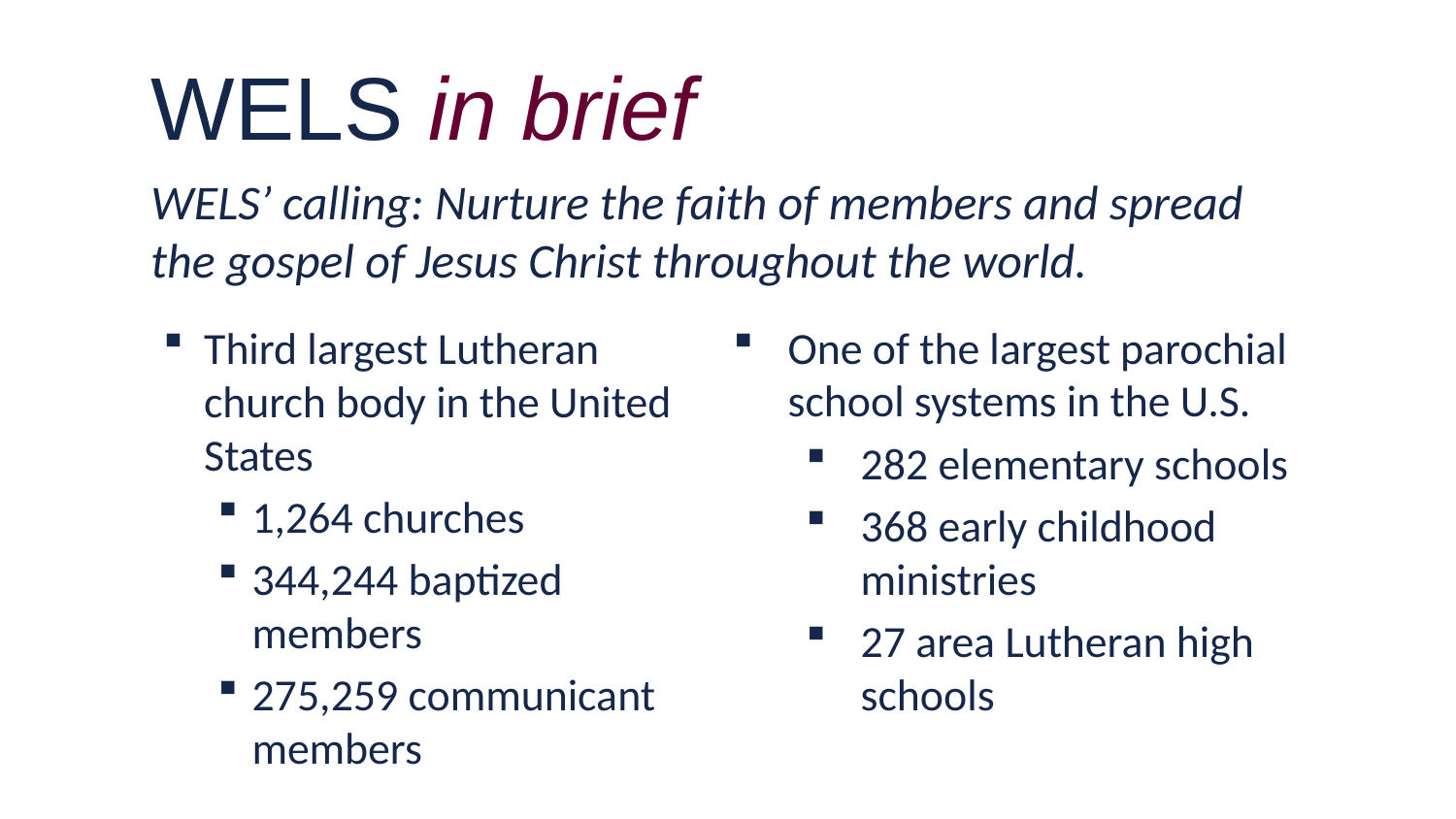

# WELS in brief
WELS’ calling: Nurture the faith of members and spread the gospel of Jesus Christ throughout the world.
Third largest Lutheran church body in the United States
1,264 churches
344,244 baptized members
275,259 communicant members

One of the largest parochial school systems in the U.S.
282 elementary schools
368 early childhood ministries
27 area Lutheran high schools